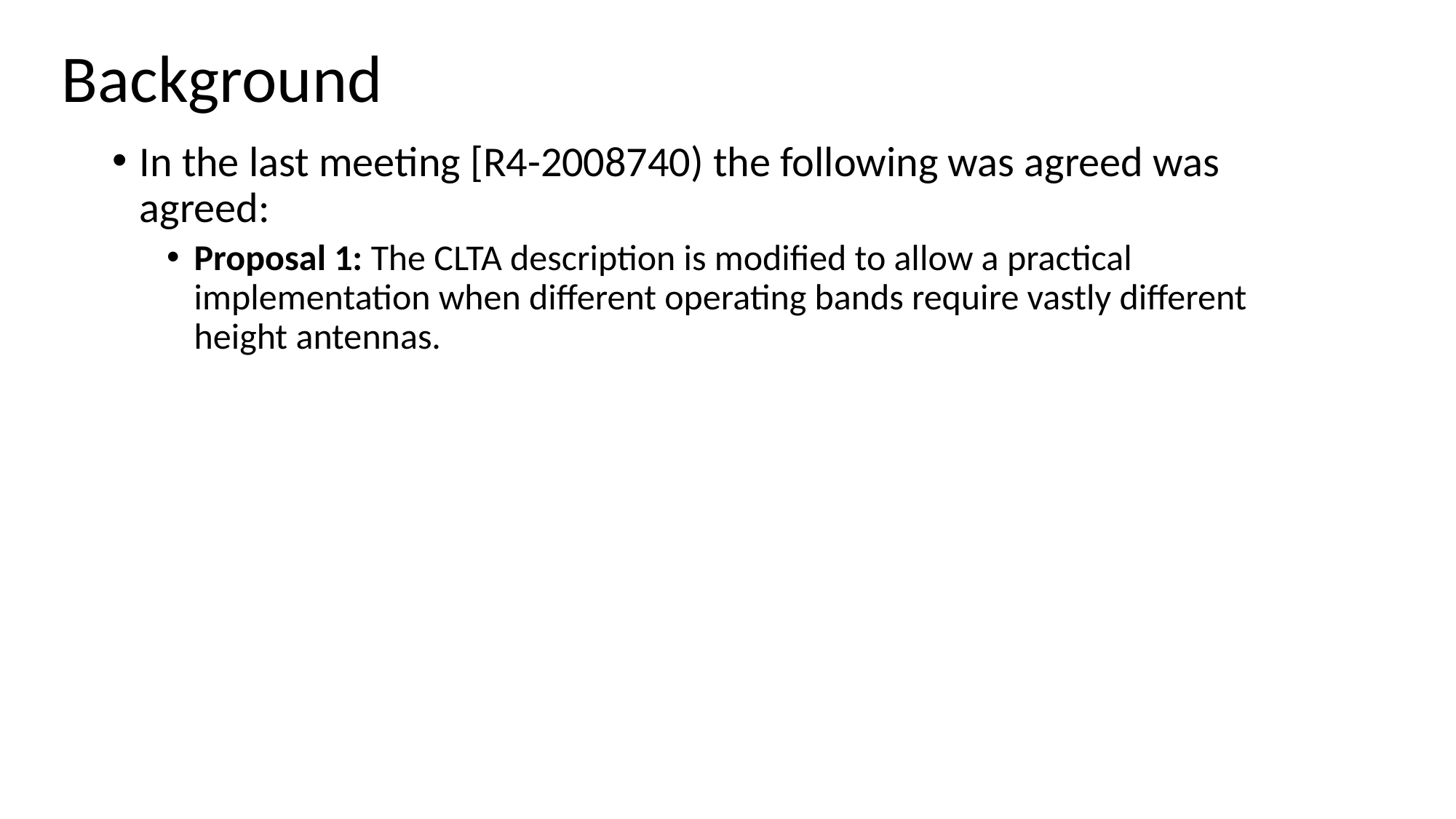

# Background
In the last meeting [R4-2008740) the following was agreed was agreed:
Proposal 1: The CLTA description is modified to allow a practical implementation when different operating bands require vastly different height antennas.